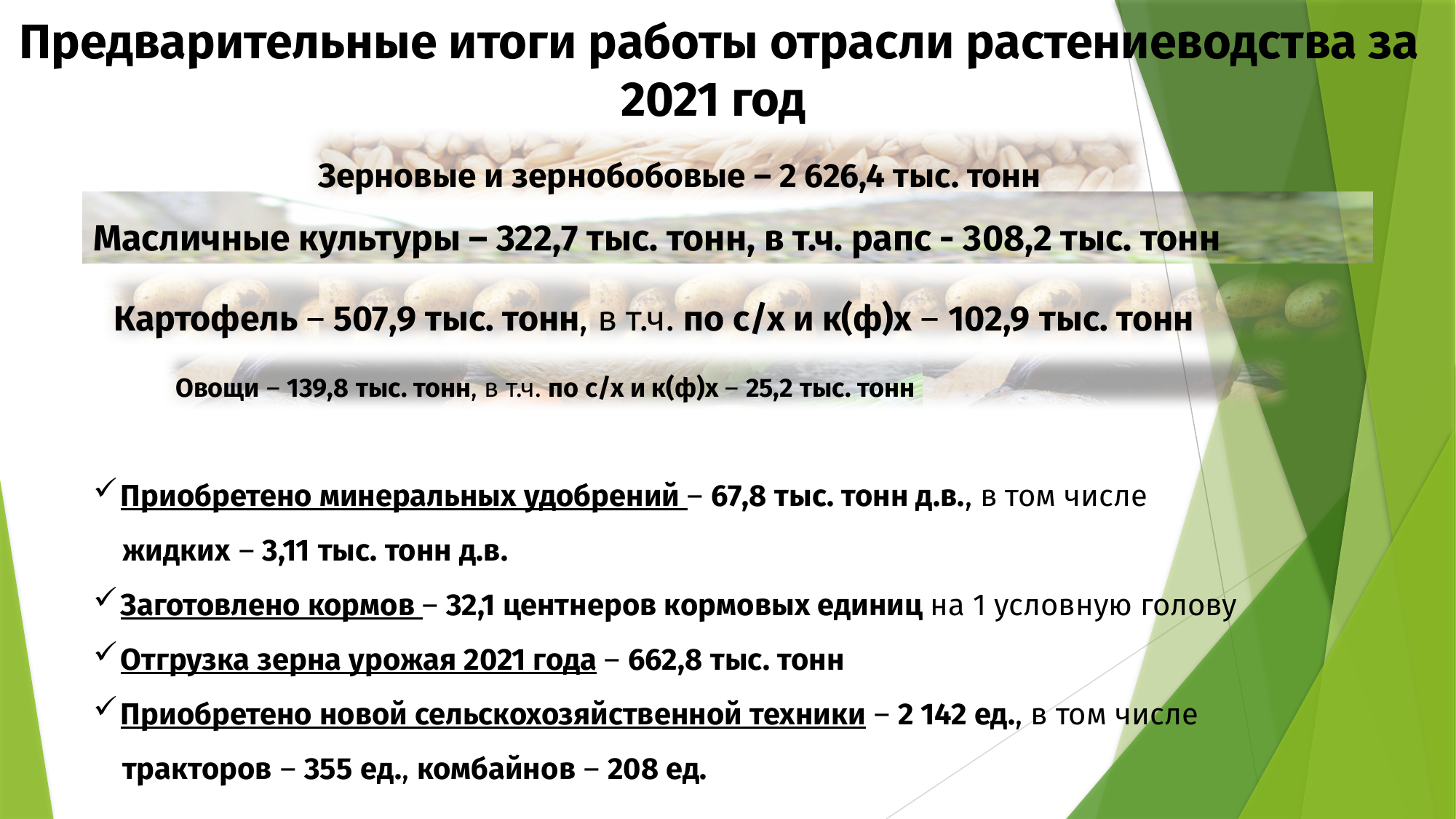

Предварительные итоги работы отрасли растениеводства за 2021 год
Зерновые и зернобобовые – 2 626,4 тыс. тонн
Масличные культуры – 322,7 тыс. тонн, в т.ч. рапс - 308,2 тыс. тонн
Картофель – 507,9 тыс. тонн, в т.ч. по с/х и к(ф)х – 102,9 тыс. тонн
Овощи – 139,8 тыс. тонн, в т.ч. по с/х и к(ф)х – 25,2 тыс. тонн

Приобретено минеральных удобрений – 67,8 тыс. тонн д.в., в том числе
    жидких – 3,11 тыс. тонн д.в.
Заготовлено кормов – 32,1 центнеров кормовых единиц на 1 условную голову
Отгрузка зерна урожая 2021 года – 662,8 тыс. тонн
Приобретено новой сельскохозяйственной техники – 2 142 ед., в том числе
    тракторов – 355 ед., комбайнов – 208 ед.